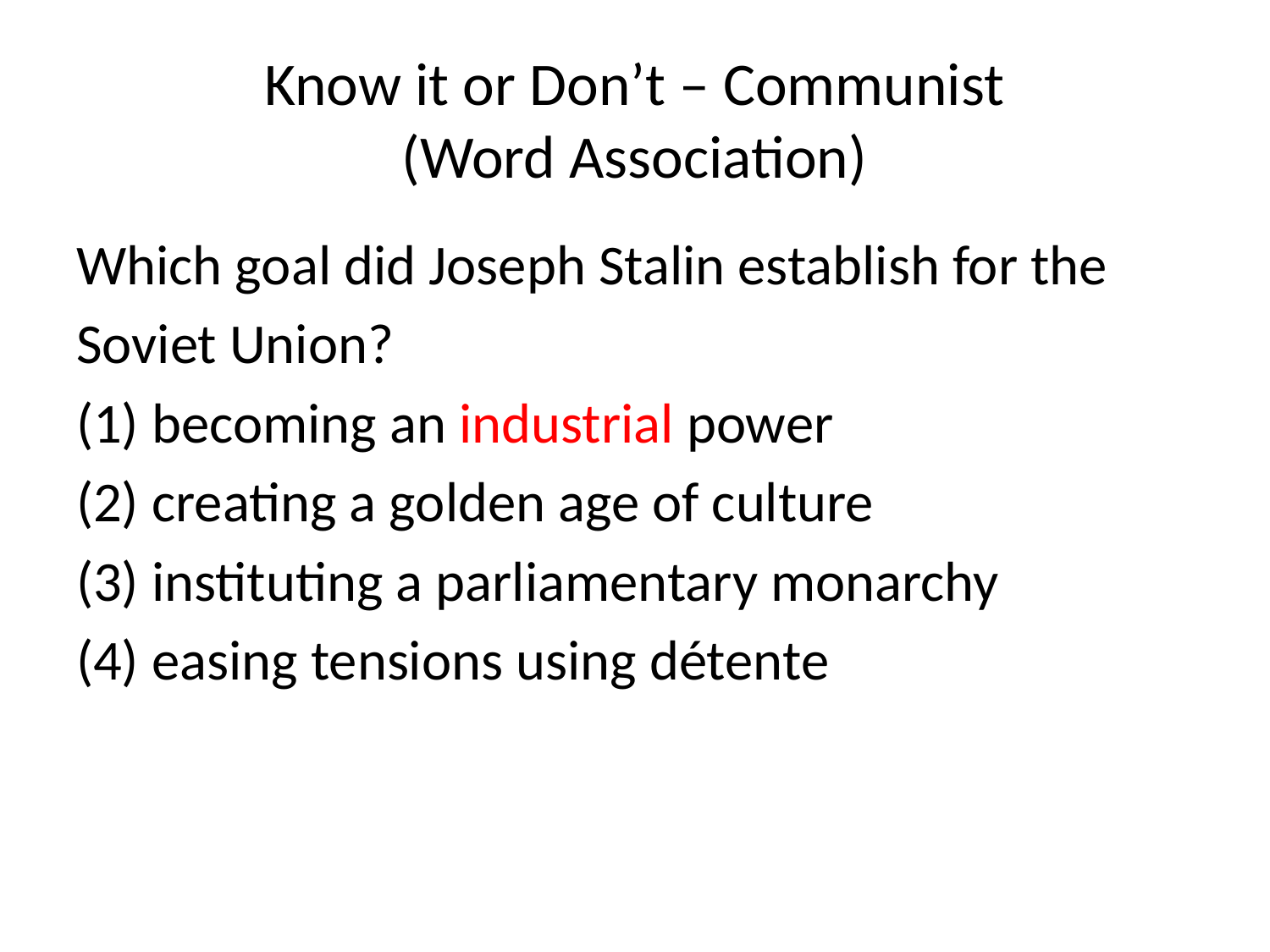

# Know it or Don’t – Communist (Word Association)
Which goal did Joseph Stalin establish for the
Soviet Union?
(1) becoming an industrial power
(2) creating a golden age of culture
(3) instituting a parliamentary monarchy
(4) easing tensions using détente